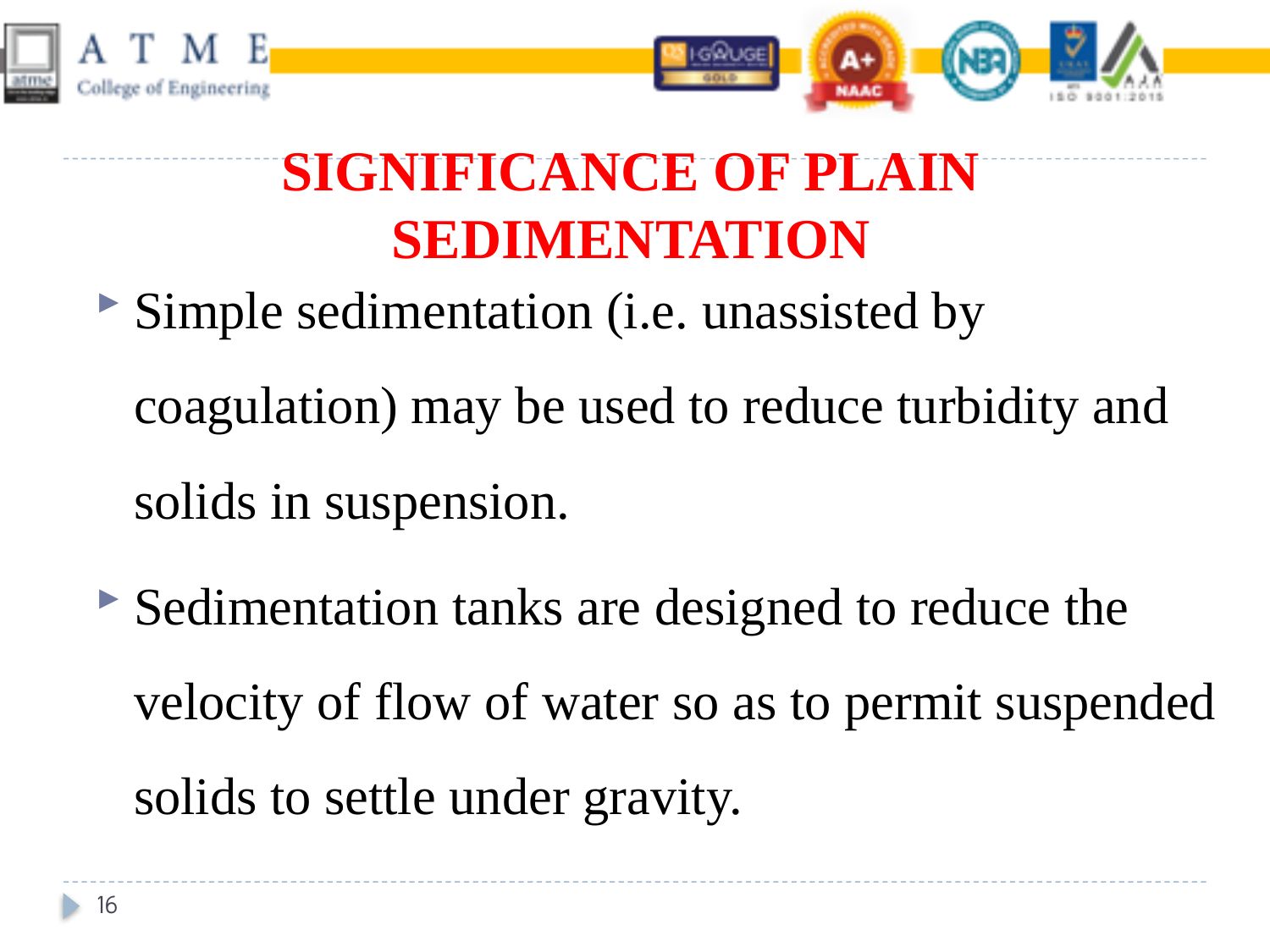

# SIGNIFICANCE OF PLAIN SEDIMENTATION
Simple sedimentation (i.e. unassisted by coagulation) may be used to reduce turbidity and solids in suspension.
Sedimentation tanks are designed to reduce the velocity of flow of water so as to permit suspended solids to settle under gravity.

16